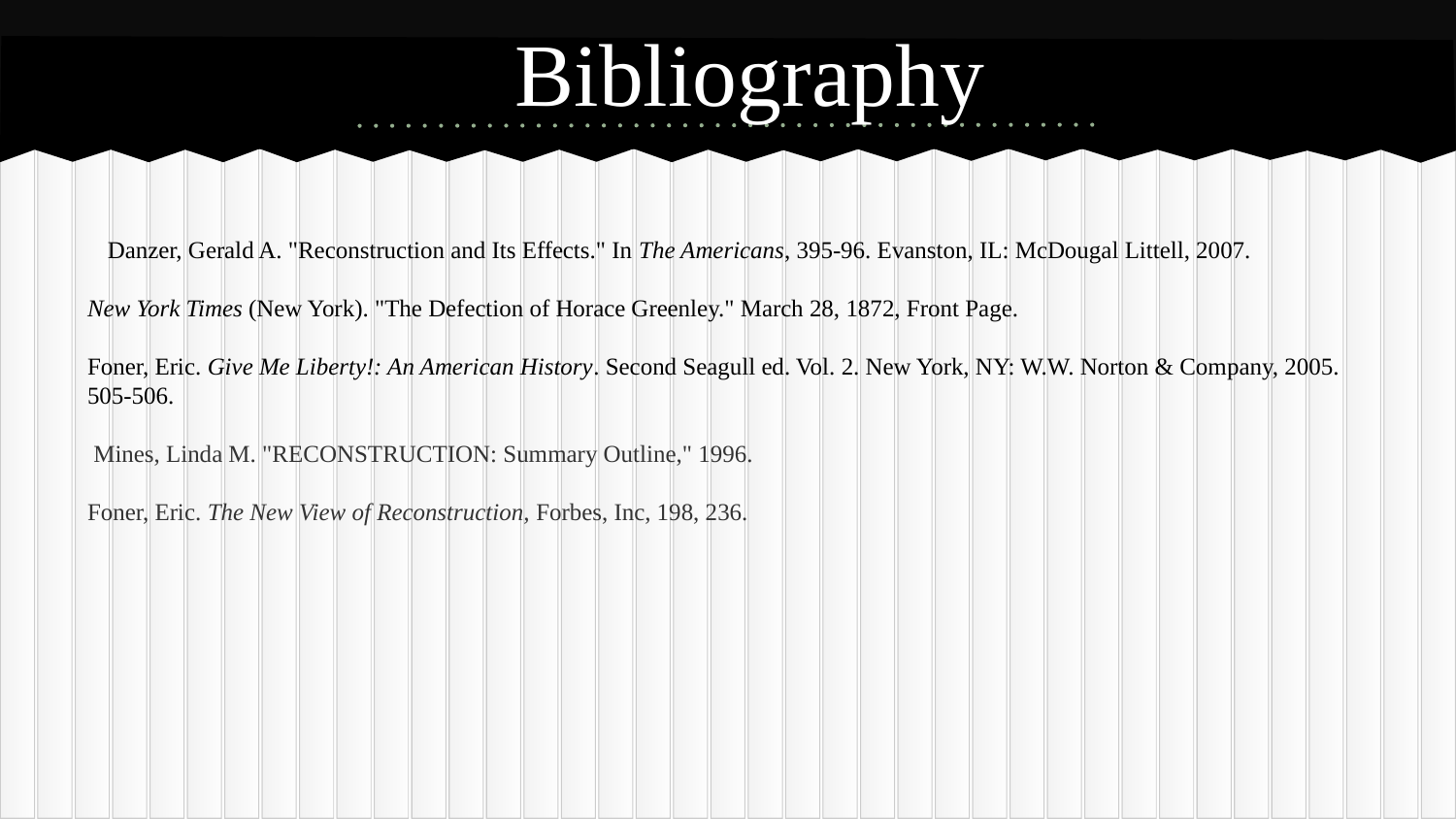

# Bibliography

Danzer, Gerald A. "Reconstruction and Its Effects." In The Americans, 395-96. Evanston, IL: McDougal Littell, 2007.

New York Times (New York). "The Defection of Horace Greenley." March 28, 1872, Front Page.
Foner, Eric. Give Me Liberty!: An American History. Second Seagull ed. Vol. 2. New York, NY: W.W. Norton & Company, 2005.  505-506.

 Mines, Linda M. "RECONSTRUCTION: Summary Outline," 1996.

Foner, Eric. The New View of Reconstruction, Forbes, Inc, 198, 236.